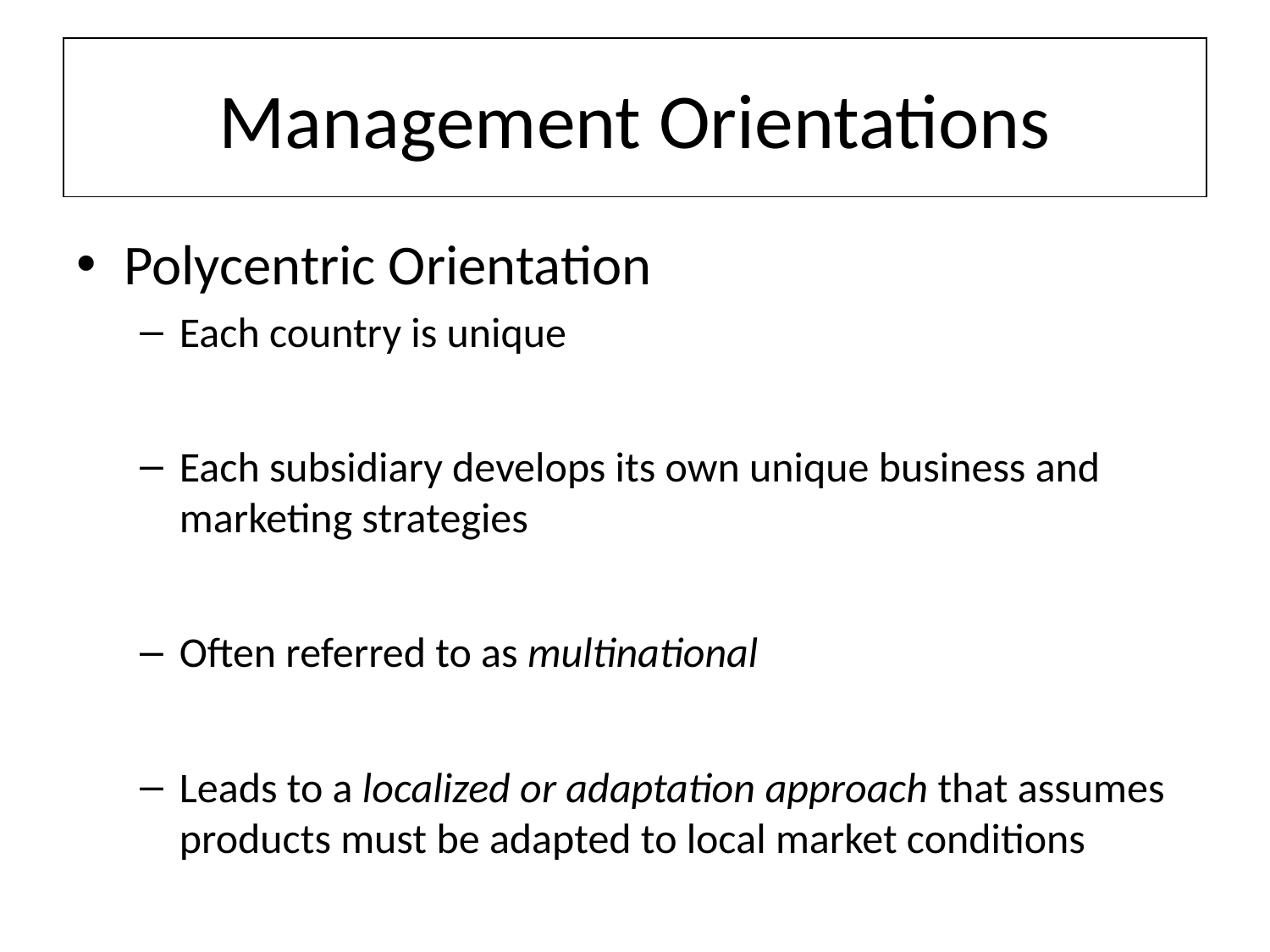

# Management Orientations
Polycentric Orientation
Each country is unique

Each subsidiary develops its own unique business and marketing strategies

Often referred to as multinational

Leads to a localized or adaptation approach that assumes products must be adapted to local market conditions